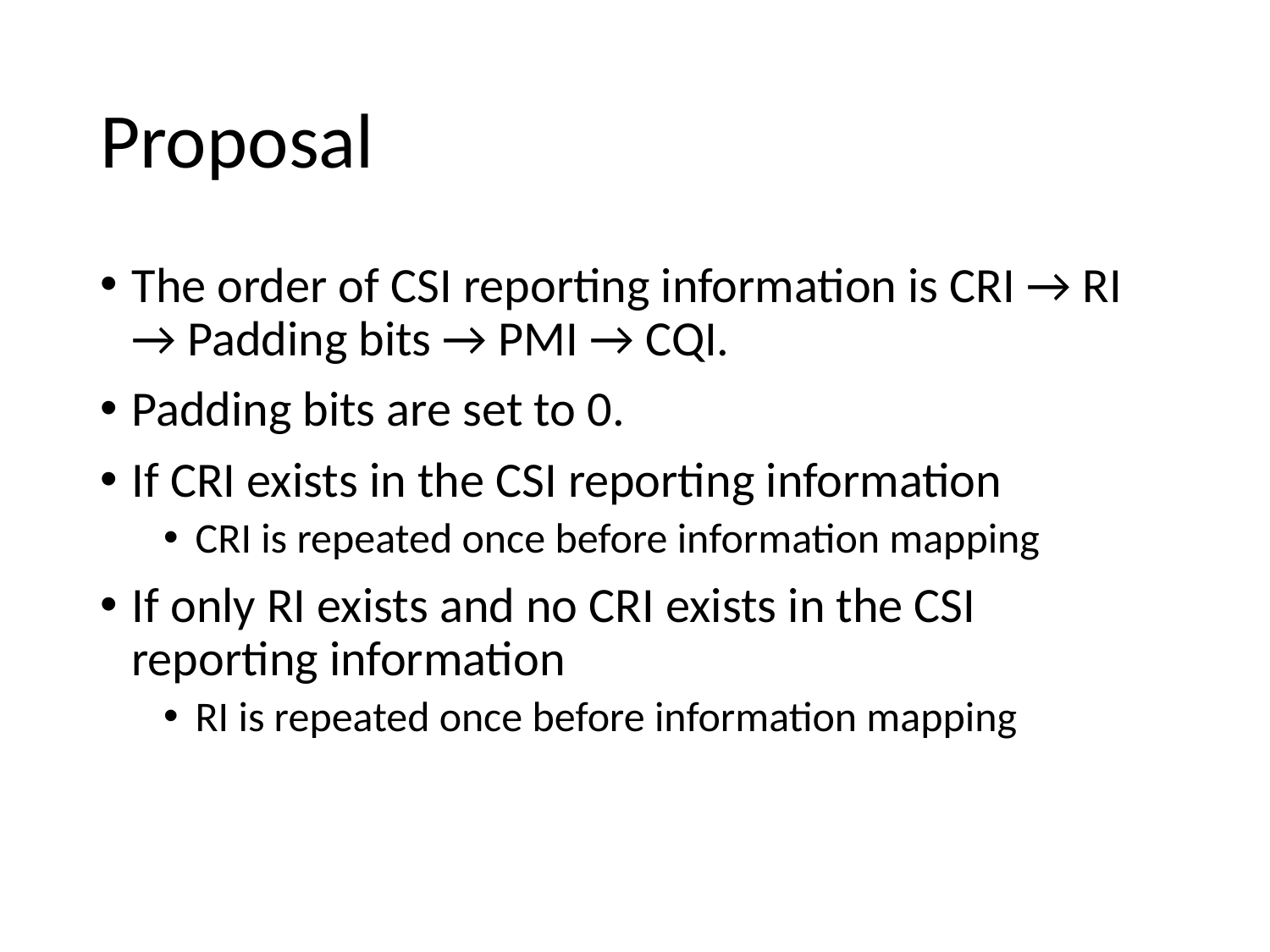

# Proposal
The order of CSI reporting information is CRI → RI → Padding bits → PMI → CQI.
Padding bits are set to 0.
If CRI exists in the CSI reporting information
CRI is repeated once before information mapping
If only RI exists and no CRI exists in the CSI reporting information
RI is repeated once before information mapping